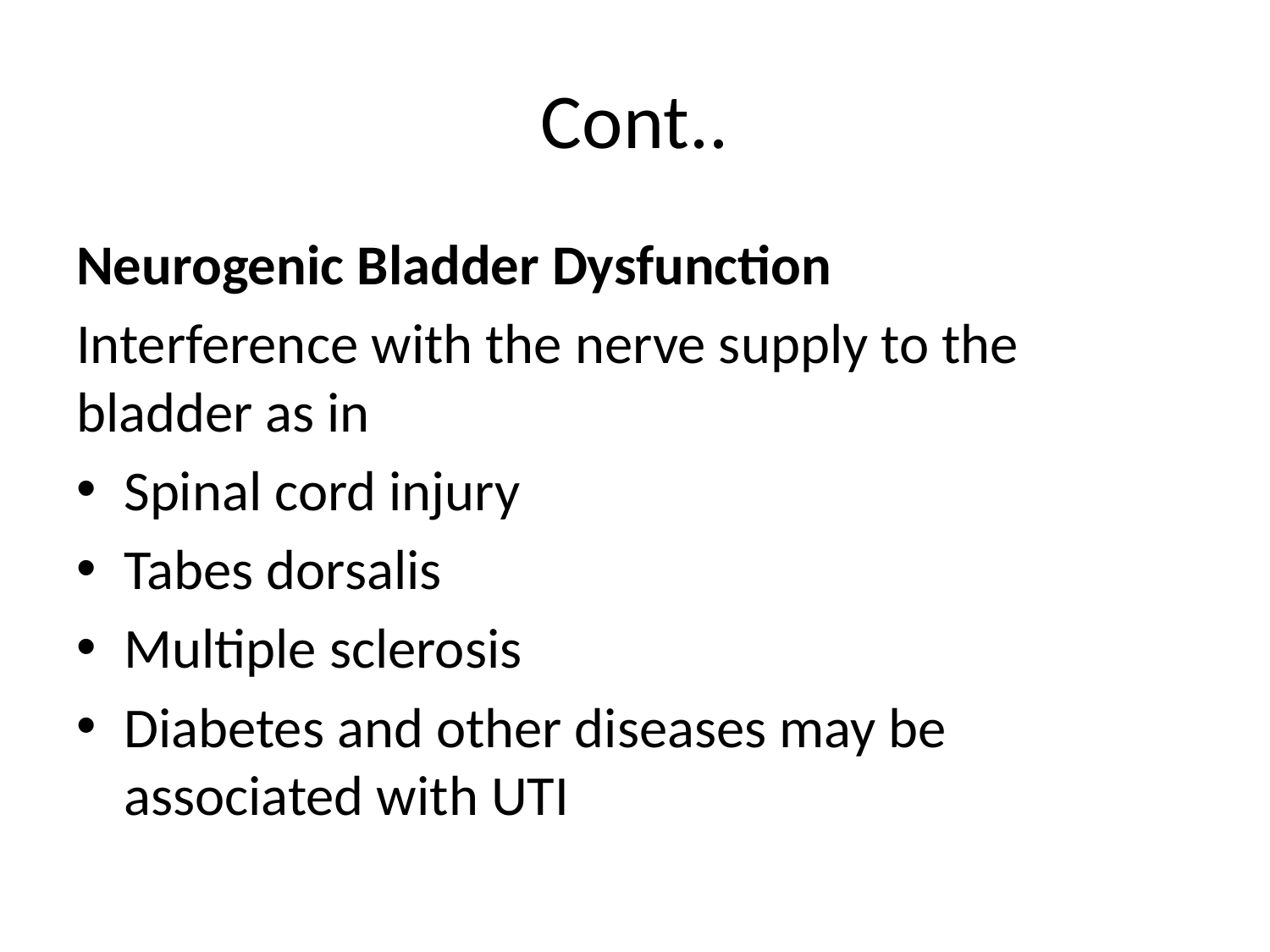

# Cont..
Neurogenic Bladder Dysfunction
Interference with the nerve supply to the bladder as in
Spinal cord injury
Tabes dorsalis
Multiple sclerosis
Diabetes and other diseases may be associated with UTI